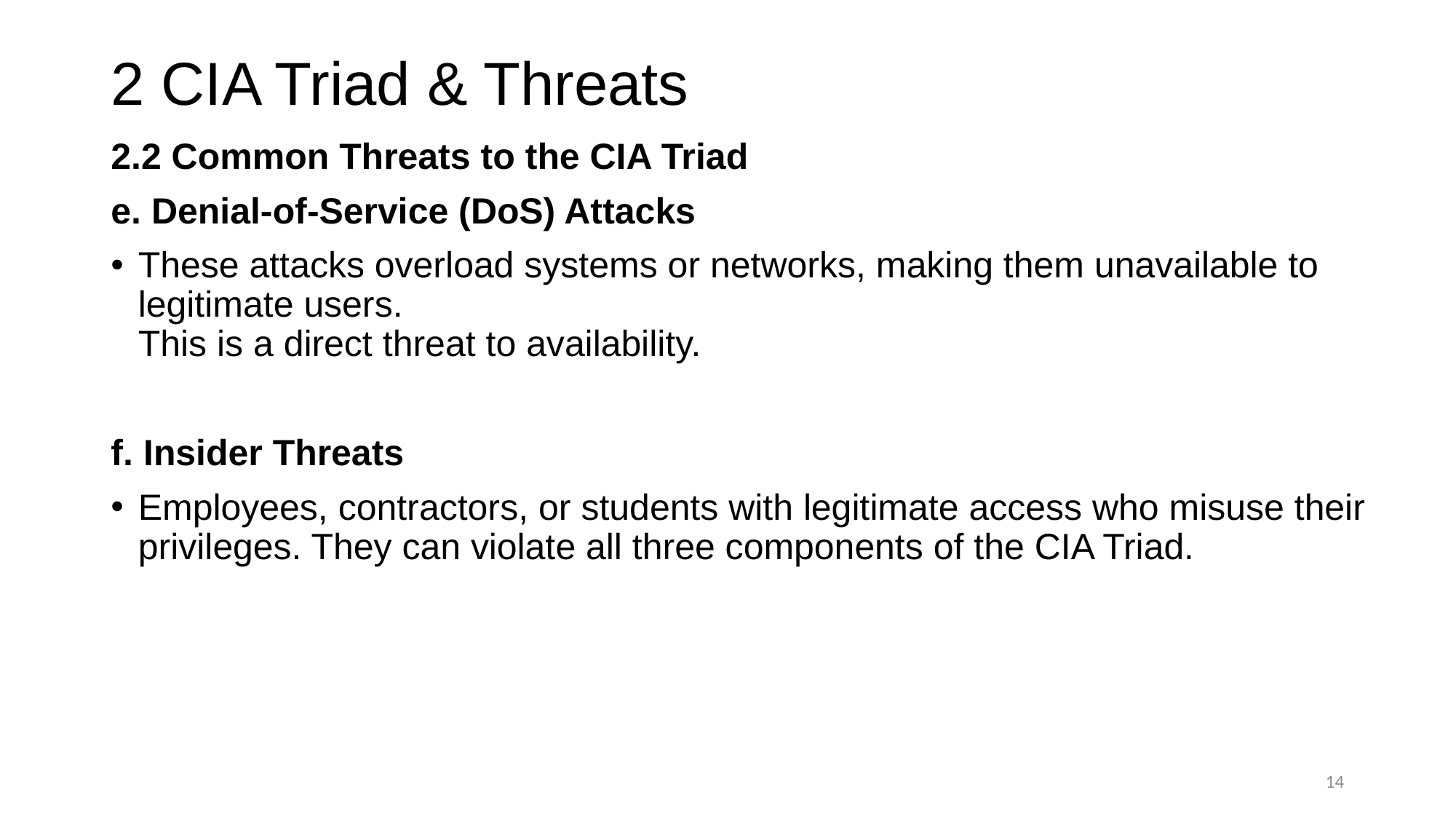

# 2 CIA Triad & Threats
2.2 Common Threats to the CIA Triad
e. Denial-of-Service (DoS) Attacks
These attacks overload systems or networks, making them unavailable to legitimate users.
This is a direct threat to availability.

f. Insider Threats
Employees, contractors, or students with legitimate access who misuse their privileges. They can violate all three components of the CIA Triad.

14